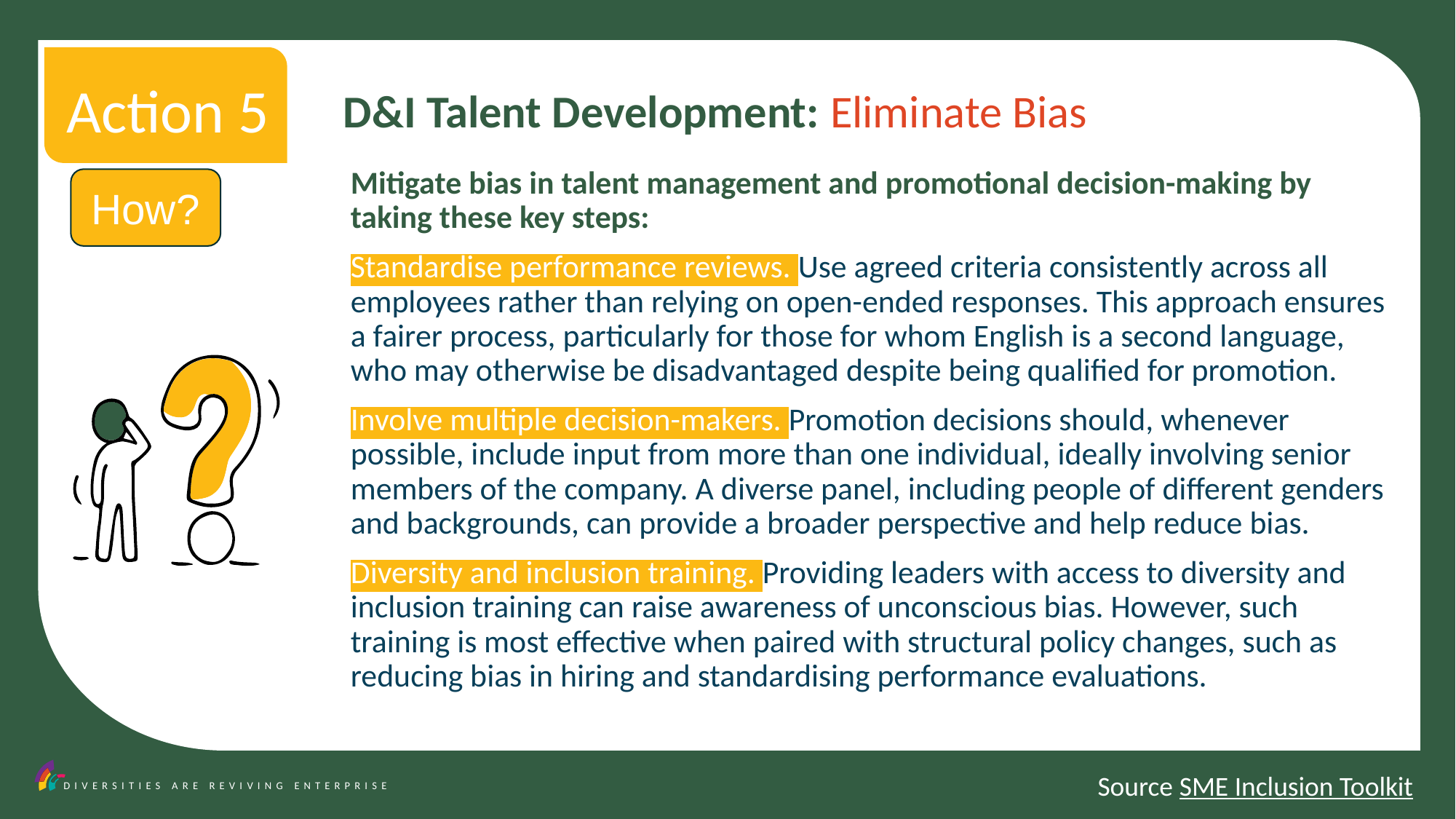

Action 5
D&I Talent Development: Eliminate Bias
Mitigate bias in talent management and promotional decision-making by taking these key steps:
Standardise performance reviews. Use agreed criteria consistently across all employees rather than relying on open-ended responses. This approach ensures a fairer process, particularly for those for whom English is a second language, who may otherwise be disadvantaged despite being qualified for promotion.
Involve multiple decision-makers. Promotion decisions should, whenever possible, include input from more than one individual, ideally involving senior members of the company. A diverse panel, including people of different genders and backgrounds, can provide a broader perspective and help reduce bias.
Diversity and inclusion training. Providing leaders with access to diversity and inclusion training can raise awareness of unconscious bias. However, such training is most effective when paired with structural policy changes, such as reducing bias in hiring and standardising performance evaluations.

How?

Source SME Inclusion Toolkit